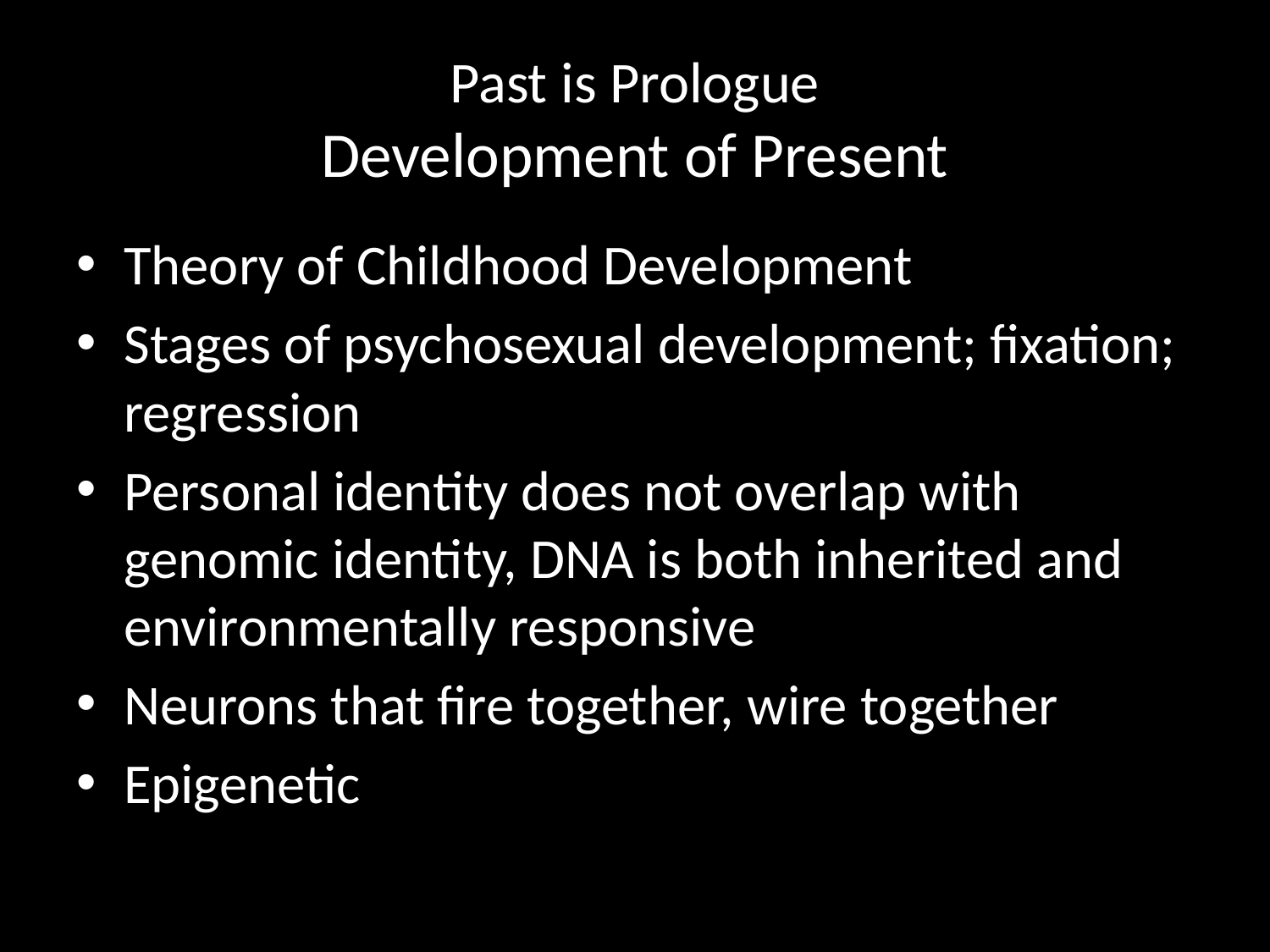

# Past is Prologue Development of Present
Theory of Childhood Development
Stages of psychosexual development; fixation; regression
Personal identity does not overlap with genomic identity, DNA is both inherited and environmentally responsive
Neurons that fire together, wire together
Epigenetic